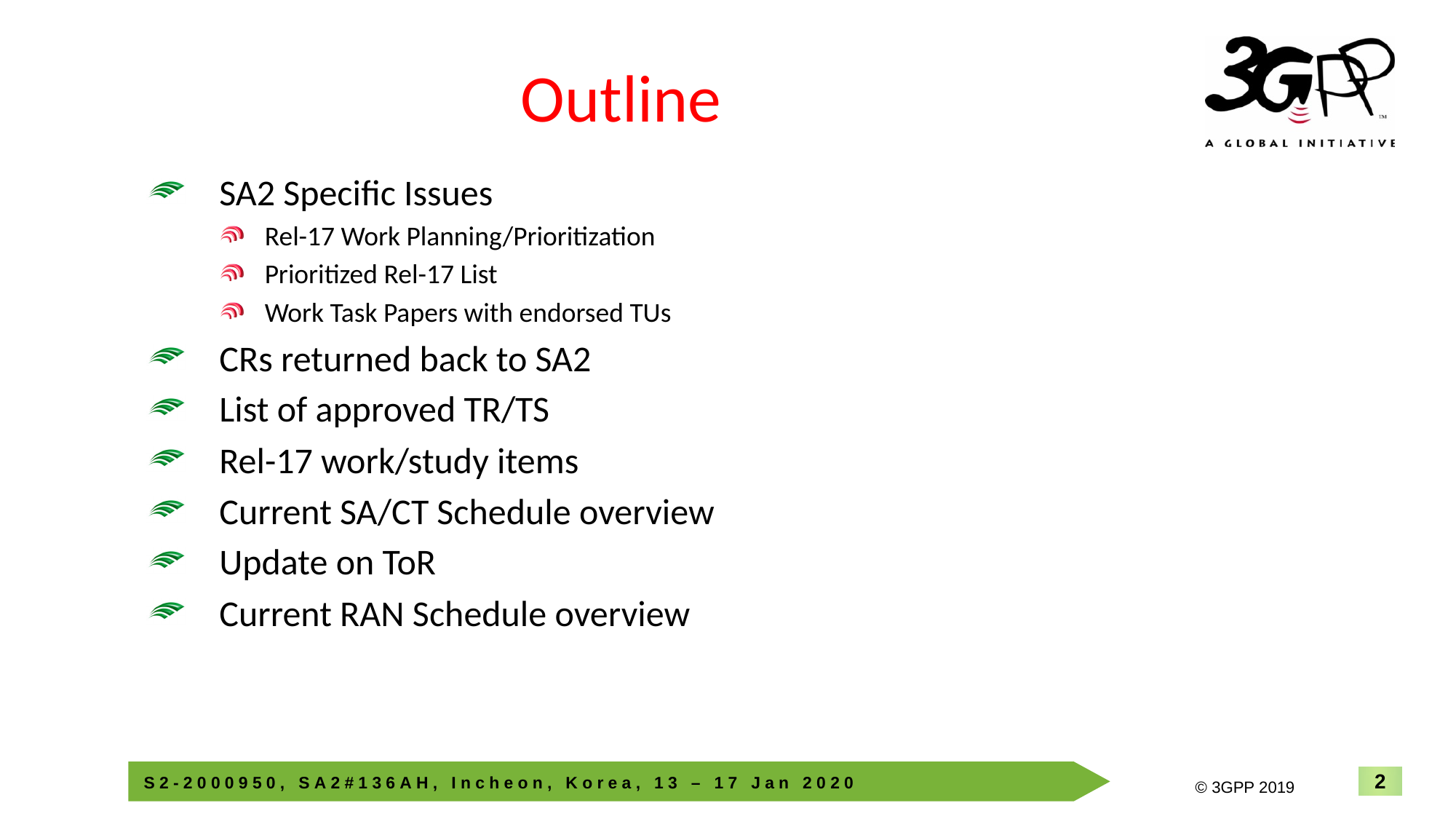

# Outline
SA2 Specific Issues
Rel-17 Work Planning/Prioritization
Prioritized Rel-17 List
Work Task Papers with endorsed TUs
CRs returned back to SA2
List of approved TR/TS
Rel-17 work/study items
Current SA/CT Schedule overview
Update on ToR
Current RAN Schedule overview